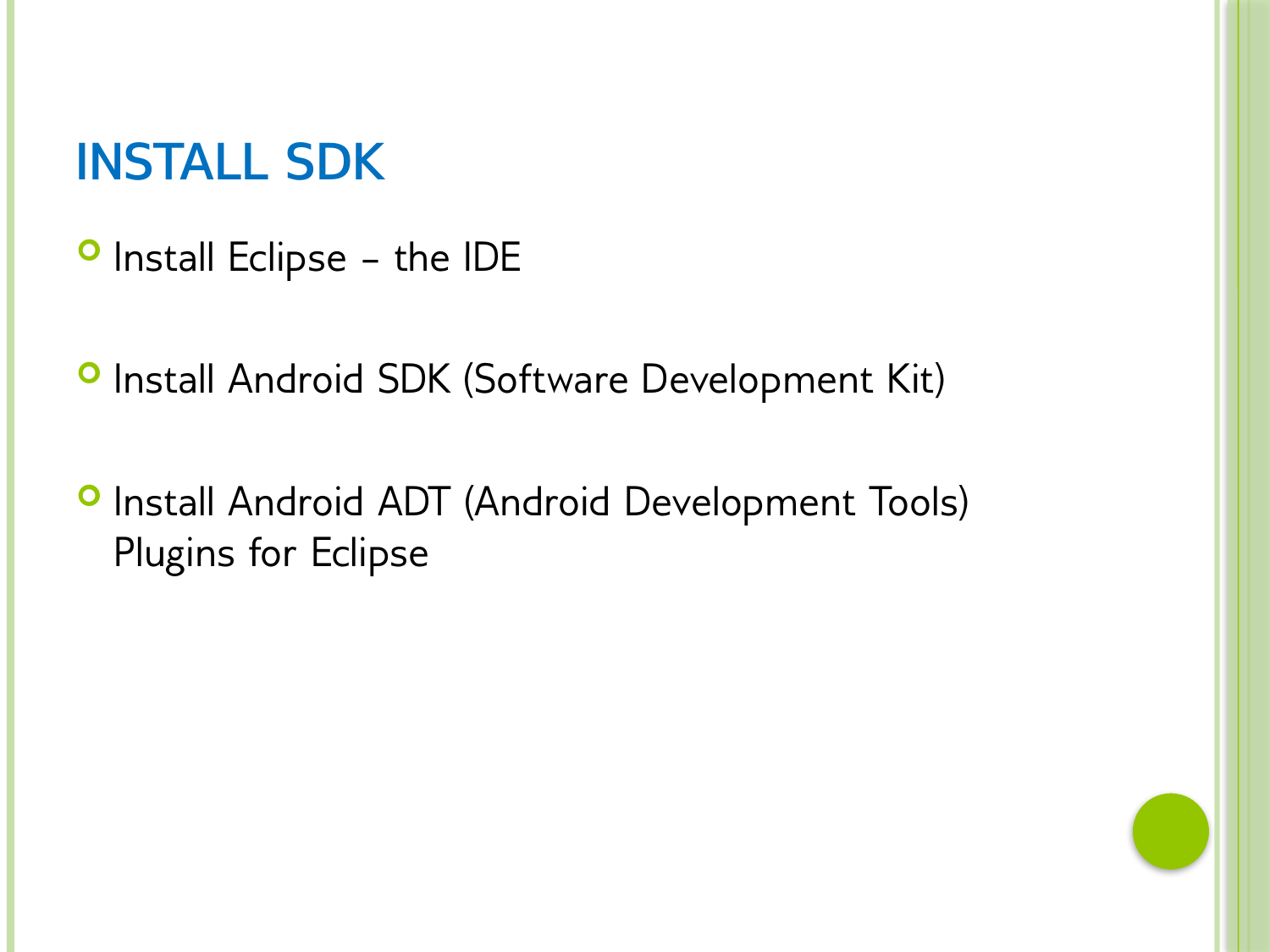

# Install SDK
Install Eclipse – the IDE

Install Android SDK (Software Development Kit)

Install Android ADT (Android Development Tools) Plugins for Eclipse